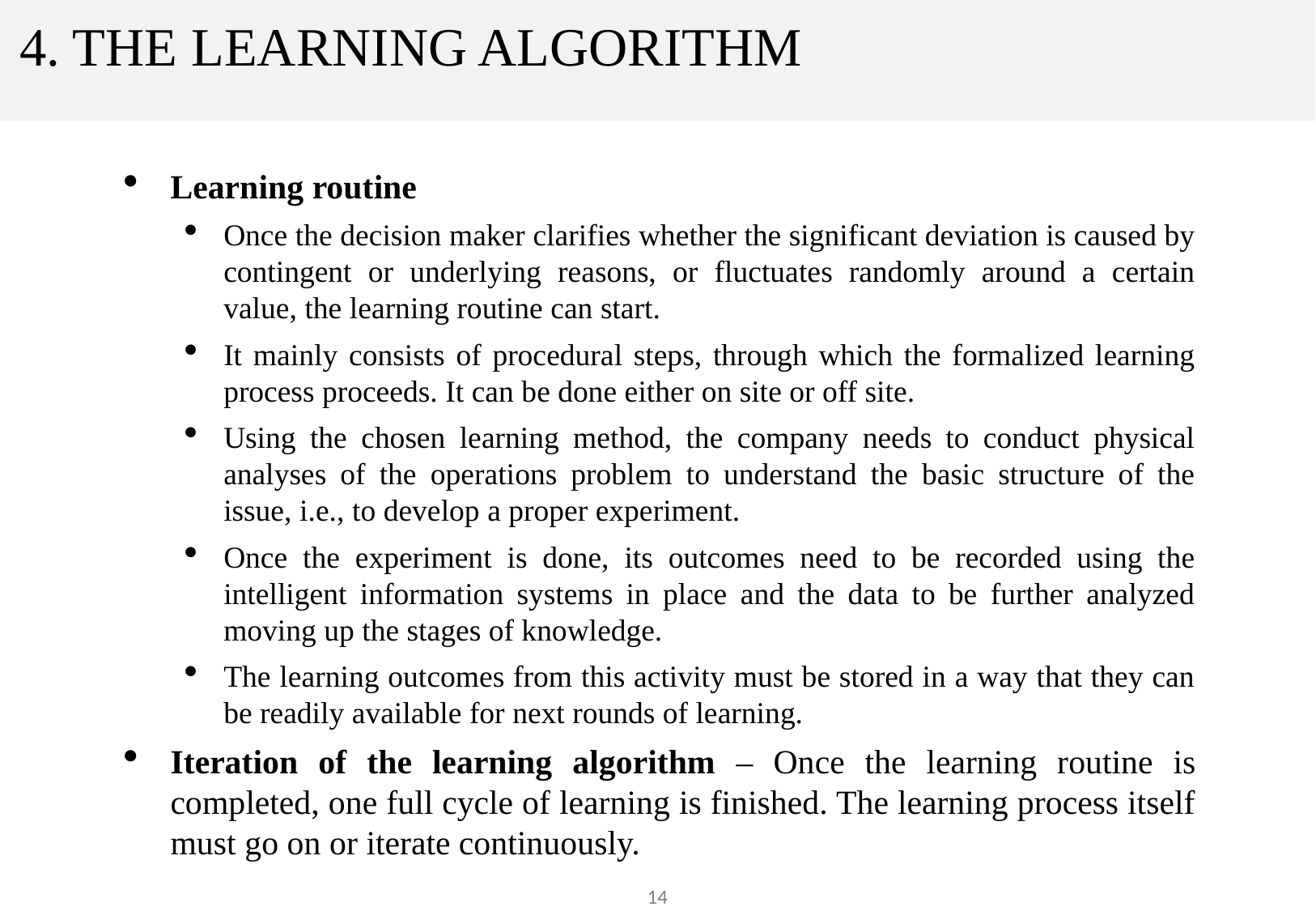

# 4. THE LEARNING ALGORITHM
Learning routine
Once the decision maker clarifies whether the significant deviation is caused by contingent or underlying reasons, or fluctuates randomly around a certain value, the learning routine can start.
It mainly consists of procedural steps, through which the formalized learning process proceeds. It can be done either on site or off site.
Using the chosen learning method, the company needs to conduct physical analyses of the operations problem to understand the basic structure of the issue, i.e., to develop a proper experiment.
Once the experiment is done, its outcomes need to be recorded using the intelligent information systems in place and the data to be further analyzed moving up the stages of knowledge.
The learning outcomes from this activity must be stored in a way that they can be readily available for next rounds of learning.
Iteration of the learning algorithm – Once the learning routine is completed, one full cycle of learning is finished. The learning process itself must go on or iterate continuously.